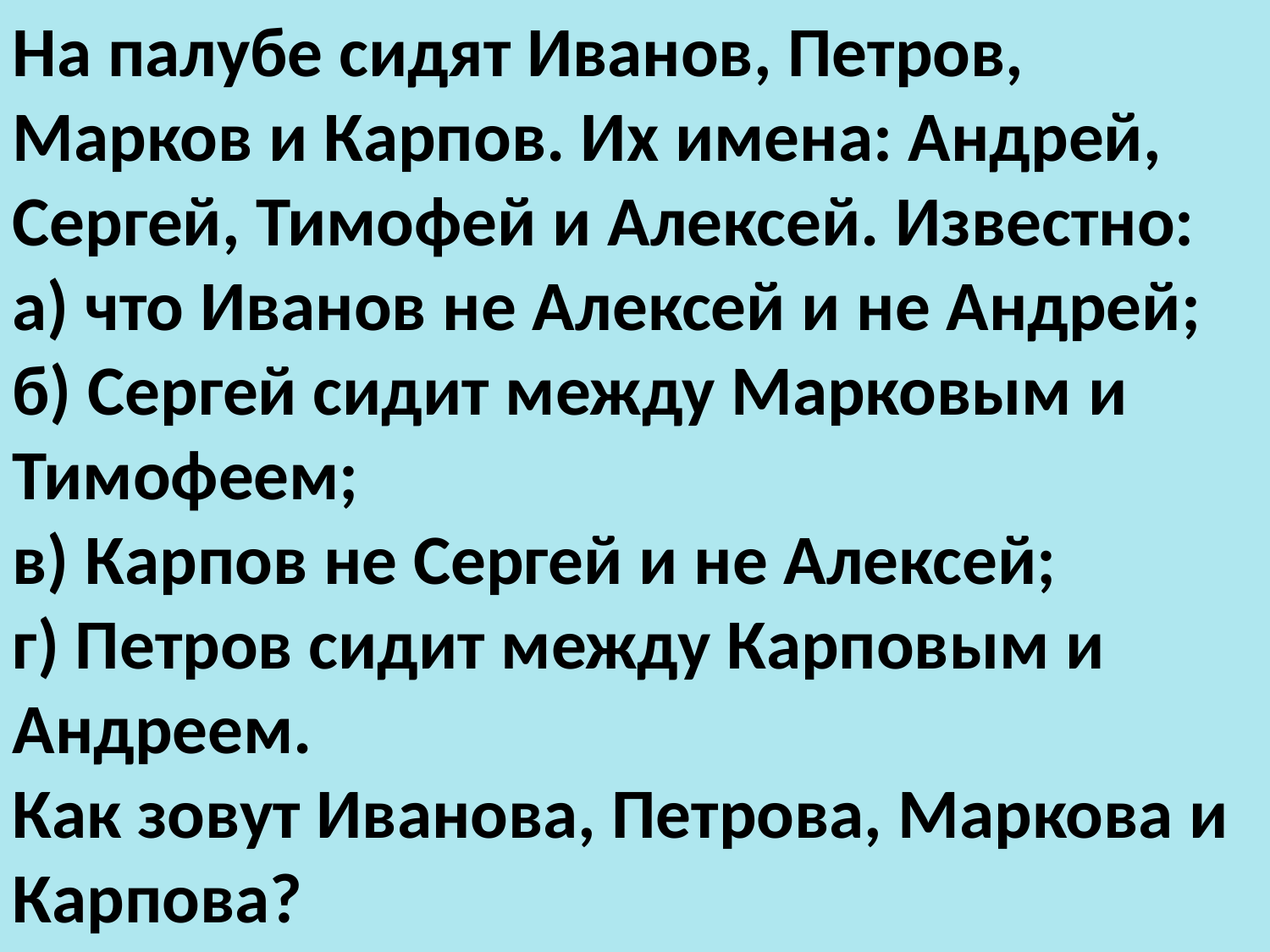

На палубе сидят Иванов, Петров, Марков и Карпов. Их имена: Андрей, Сергей, Тимофей и Алексей. Известно:
а) что Иванов не Алексей и не Андрей;
б) Сергей сидит между Марковым и Тимофеем;
в) Карпов не Сергей и не Алексей;
г) Петров сидит между Карповым и Андреем.
Как зовут Иванова, Петрова, Маркова и Карпова?